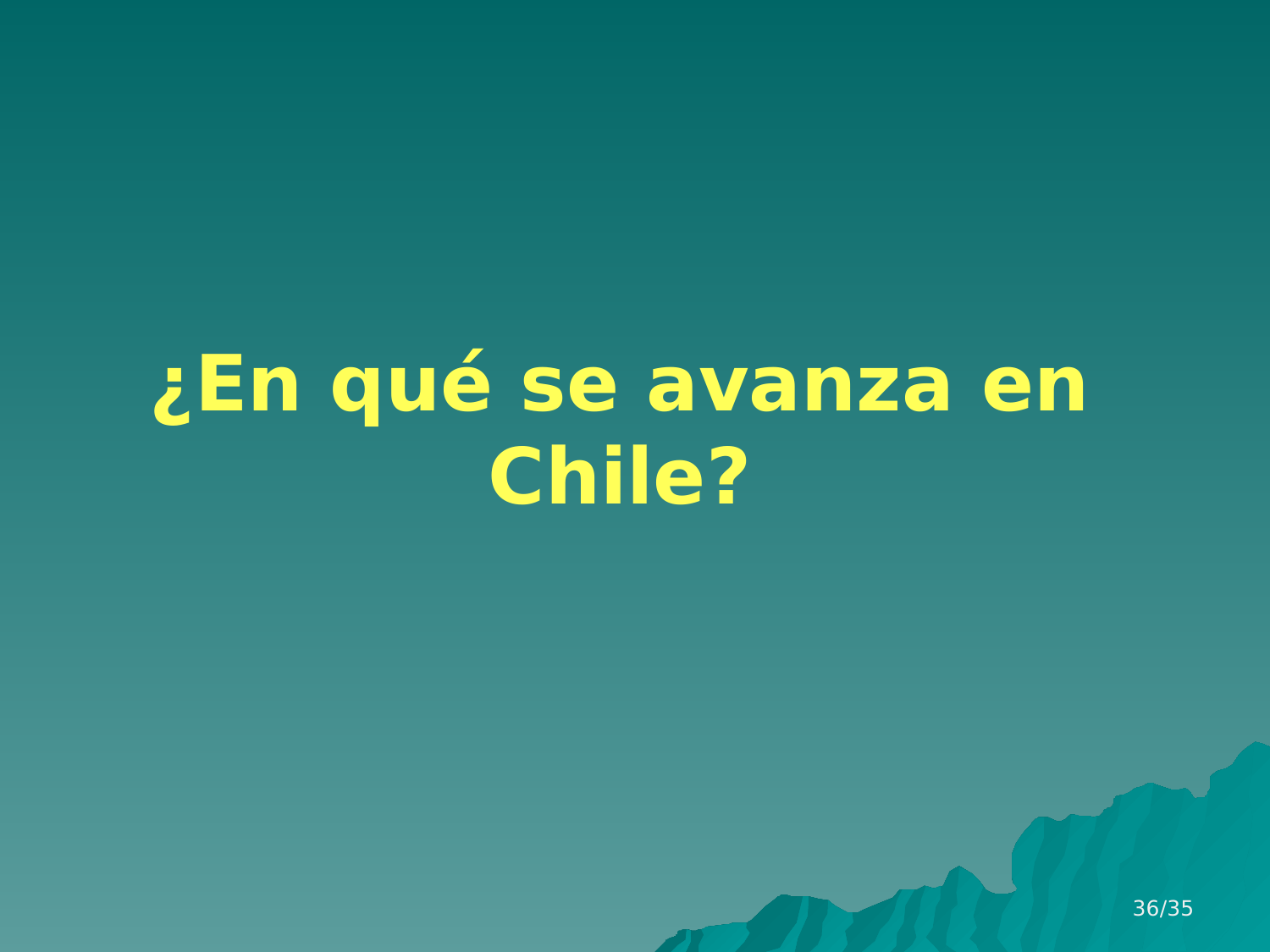

¿En qué se avanza en Chile?
36/35